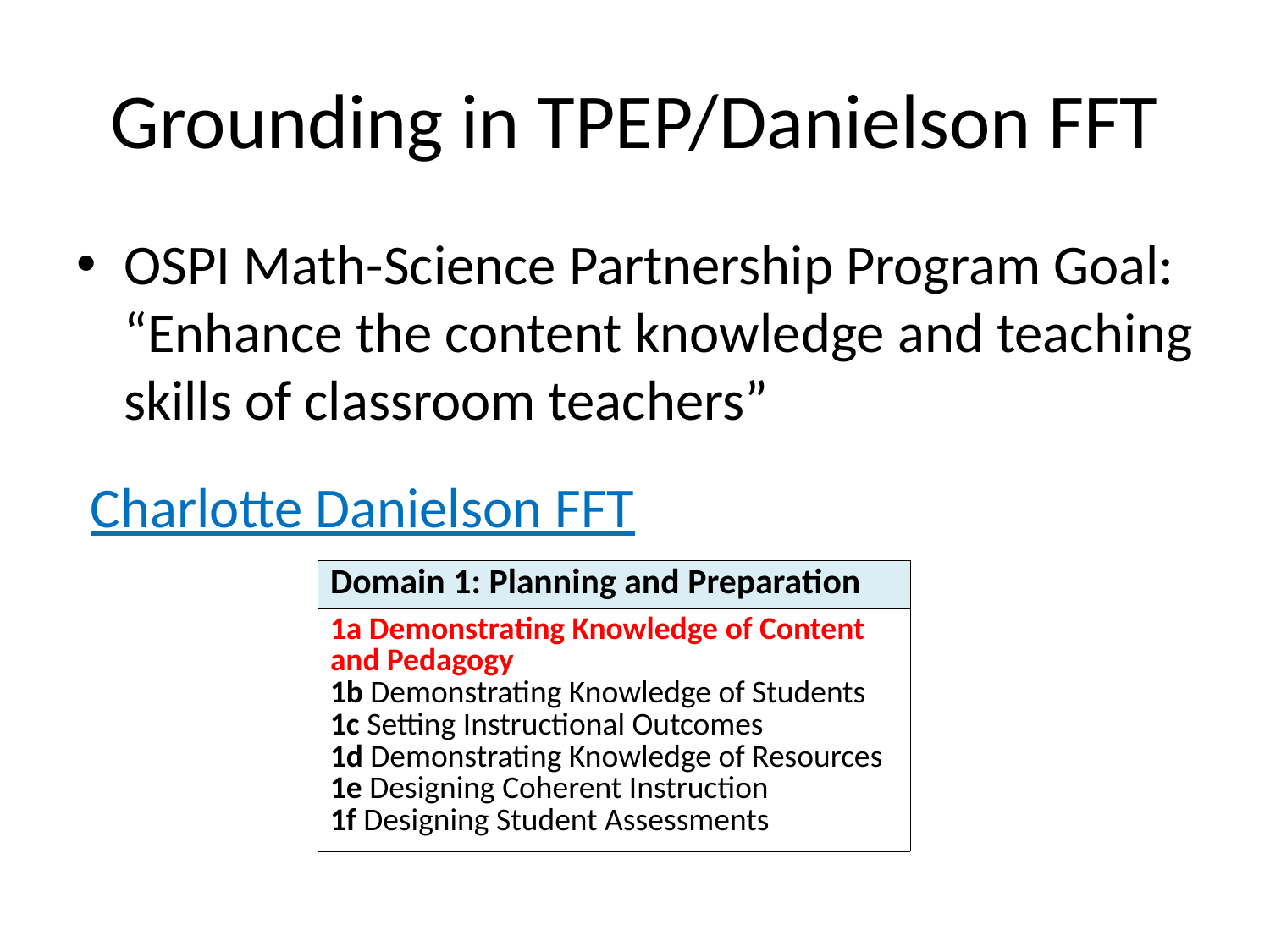

# Grounding in TPEP/Danielson FFT
OSPI Math-Science Partnership Program Goal: “Enhance the content knowledge and teaching skills of classroom teachers”
Charlotte Danielson FFT
| Domain 1: Planning and Preparation |
| --- |
| 1a Demonstrating Knowledge of Content and Pedagogy 1b Demonstrating Knowledge of Students 1c Setting Instructional Outcomes 1d Demonstrating Knowledge of Resources 1e Designing Coherent Instruction 1f Designing Student Assessments |